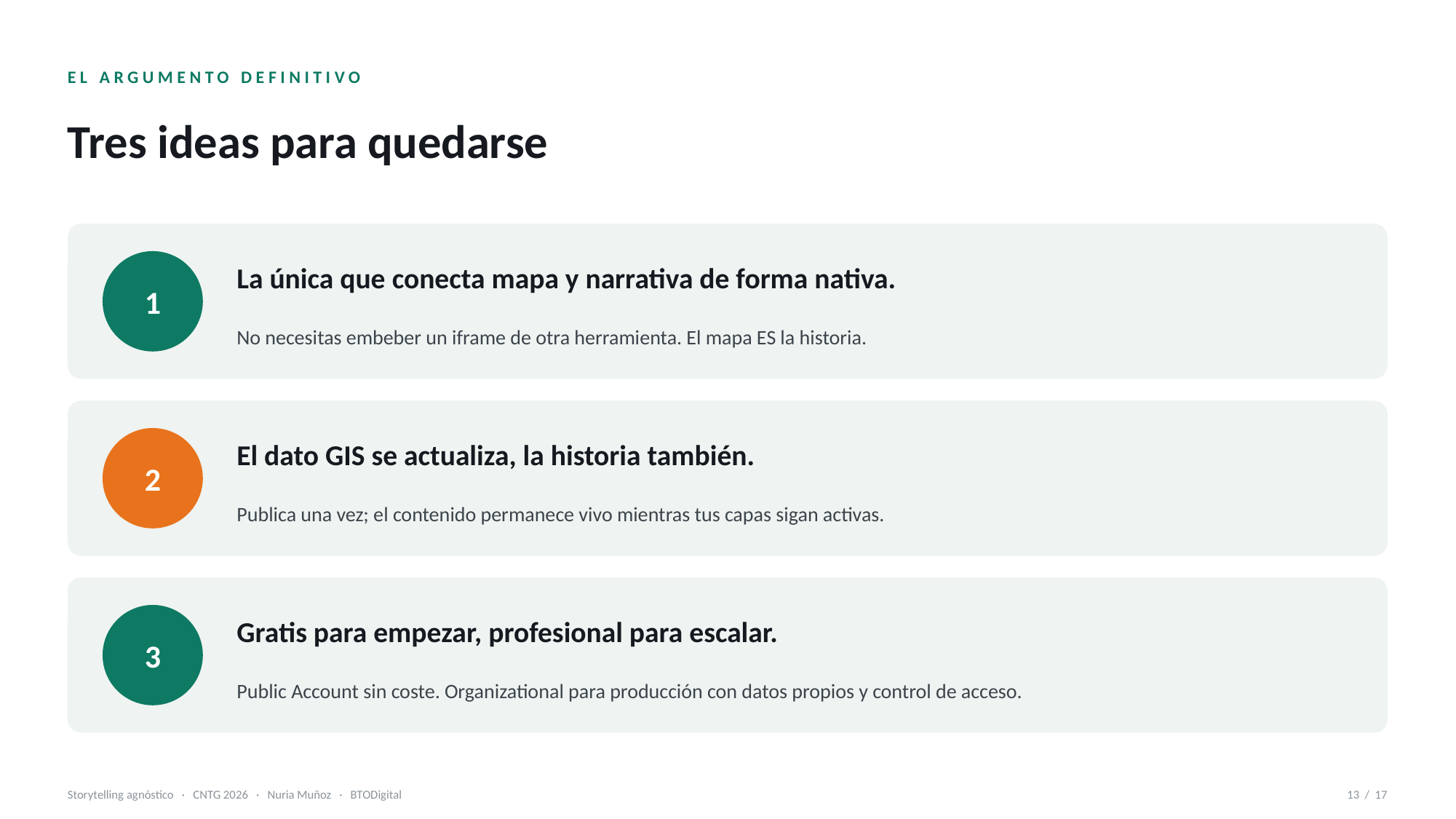

EL ARGUMENTO DEFINITIVO
Tres ideas para quedarse

La única que conecta mapa y narrativa de forma nativa.

1
No necesitas embeber un iframe de otra herramienta. El mapa ES la historia.

El dato GIS se actualiza, la historia también.

2
Publica una vez; el contenido permanece vivo mientras tus capas sigan activas.

Gratis para empezar, profesional para escalar.

3
Public Account sin coste. Organizational para producción con datos propios y control de acceso.
Storytelling agnóstico   ·   CNTG 2026   ·   Nuria Muñoz   ·   BTODigital
13  /  17